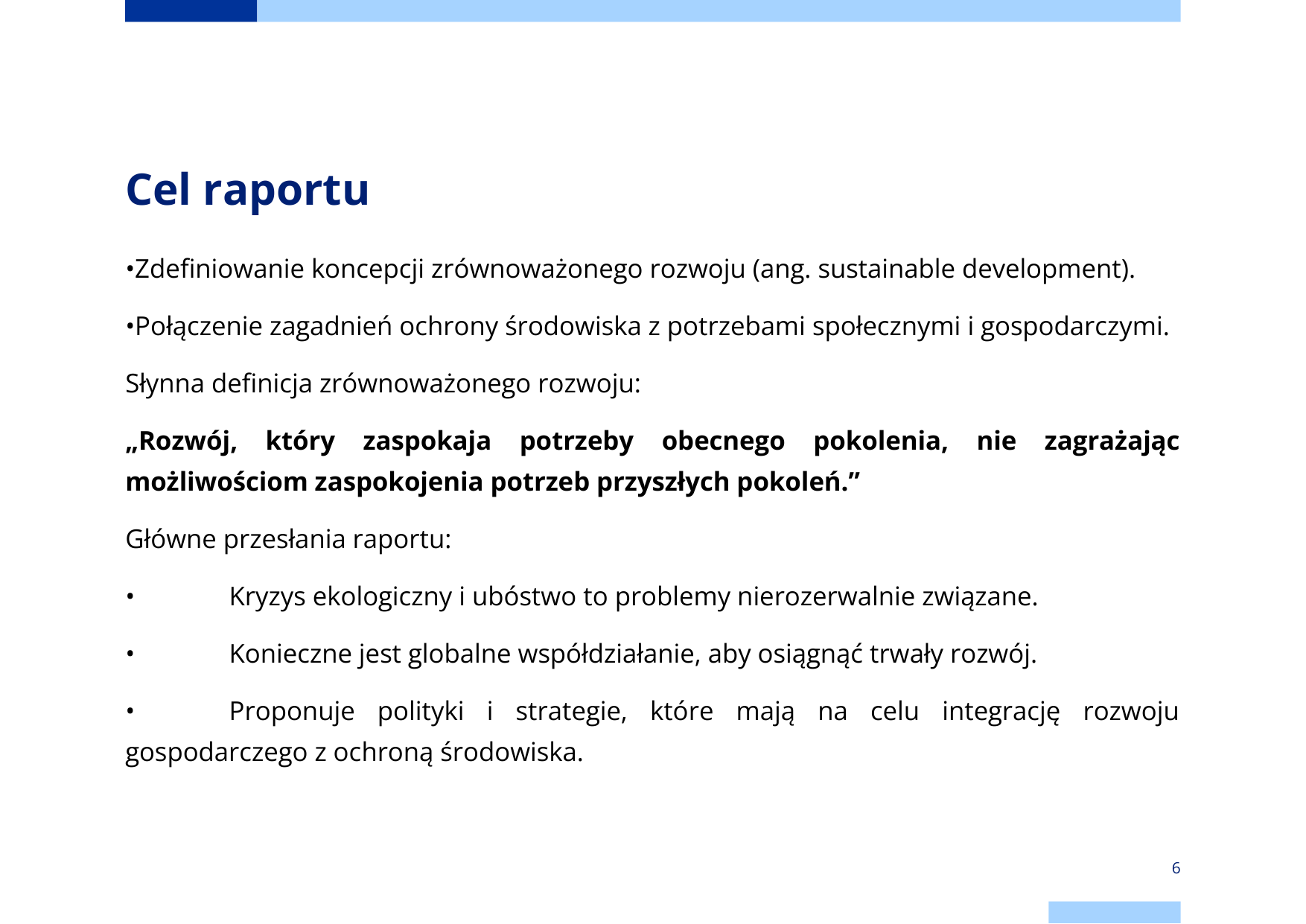

# Cel raportu
•Zdefiniowanie koncepcji zrównoważonego rozwoju (ang. sustainable development).
•Połączenie zagadnień ochrony środowiska z potrzebami społecznymi i gospodarczymi.
Słynna definicja zrównoważonego rozwoju:
„Rozwój, który zaspokaja potrzeby obecnego pokolenia, nie zagrażając możliwościom zaspokojenia potrzeb przyszłych pokoleń.”
Główne przesłania raportu:
•	Kryzys ekologiczny i ubóstwo to problemy nierozerwalnie związane.
•	Konieczne jest globalne współdziałanie, aby osiągnąć trwały rozwój.
•	Proponuje polityki i strategie, które mają na celu integrację rozwoju gospodarczego z ochroną środowiska.
6